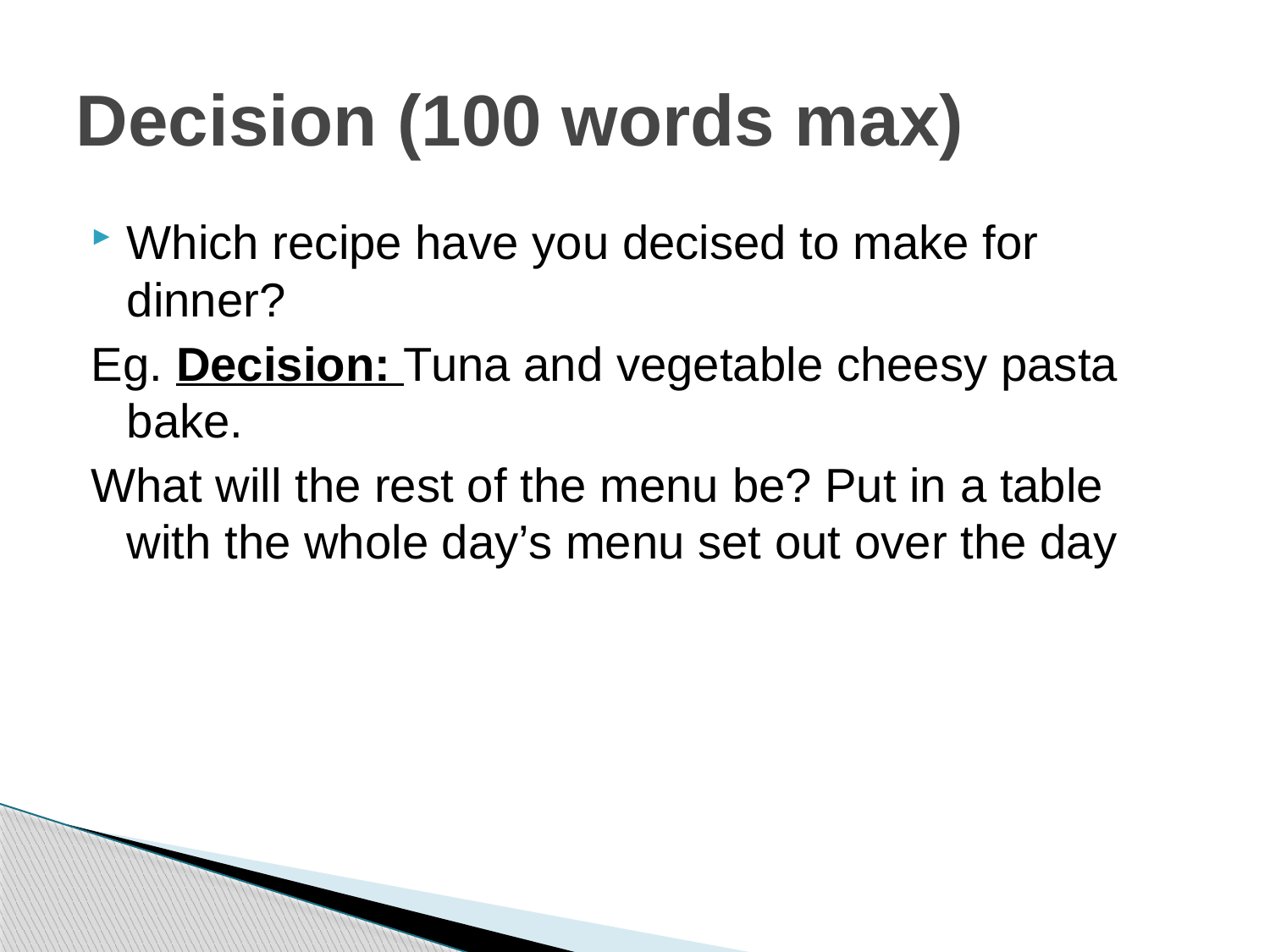

# Decision (100 words max)
Which recipe have you decised to make for dinner?
Eg. Decision: Tuna and vegetable cheesy pasta bake.
What will the rest of the menu be? Put in a table with the whole day’s menu set out over the day